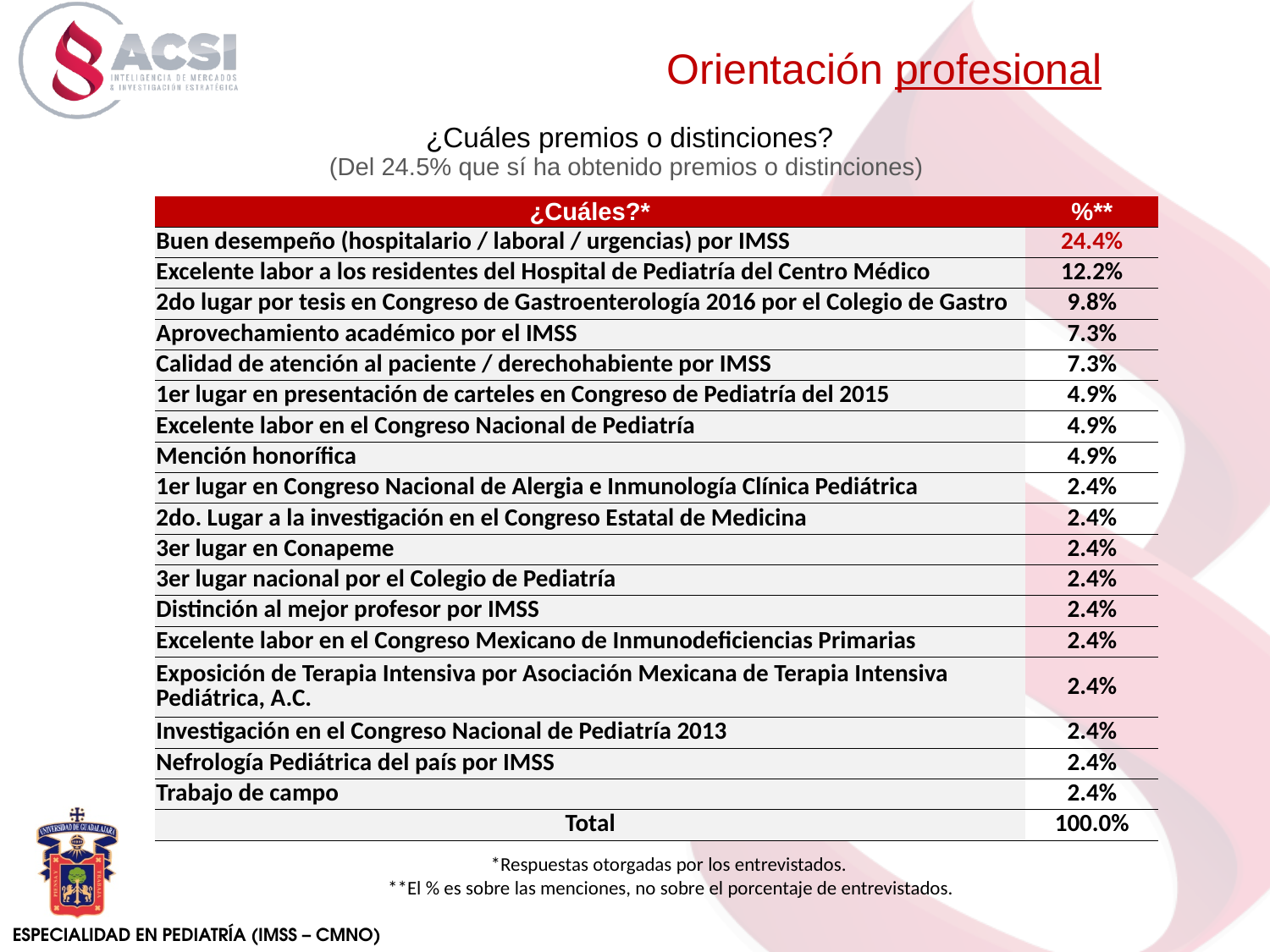

Orientación profesional
¿Cuáles premios o distinciones?
(Del 24.5% que sí ha obtenido premios o distinciones)
| ¿Cuáles?\* | %\*\* |
| --- | --- |
| Buen desempeño (hospitalario / laboral / urgencias) por IMSS | 24.4% |
| Excelente labor a los residentes del Hospital de Pediatría del Centro Médico | 12.2% |
| 2do lugar por tesis en Congreso de Gastroenterología 2016 por el Colegio de Gastro | 9.8% |
| Aprovechamiento académico por el IMSS | 7.3% |
| Calidad de atención al paciente / derechohabiente por IMSS | 7.3% |
| 1er lugar en presentación de carteles en Congreso de Pediatría del 2015 | 4.9% |
| Excelente labor en el Congreso Nacional de Pediatría | 4.9% |
| Mención honorífica | 4.9% |
| 1er lugar en Congreso Nacional de Alergia e Inmunología Clínica Pediátrica | 2.4% |
| 2do. Lugar a la investigación en el Congreso Estatal de Medicina | 2.4% |
| 3er lugar en Conapeme | 2.4% |
| 3er lugar nacional por el Colegio de Pediatría | 2.4% |
| Distinción al mejor profesor por IMSS | 2.4% |
| Excelente labor en el Congreso Mexicano de Inmunodeficiencias Primarias | 2.4% |
| Exposición de Terapia Intensiva por Asociación Mexicana de Terapia Intensiva Pediátrica, A.C. | 2.4% |
| Investigación en el Congreso Nacional de Pediatría 2013 | 2.4% |
| Nefrología Pediátrica del país por IMSS | 2.4% |
| Trabajo de campo | 2.4% |
| Total | 100.0% |
*Respuestas otorgadas por los entrevistados.
**El % es sobre las menciones, no sobre el porcentaje de entrevistados.